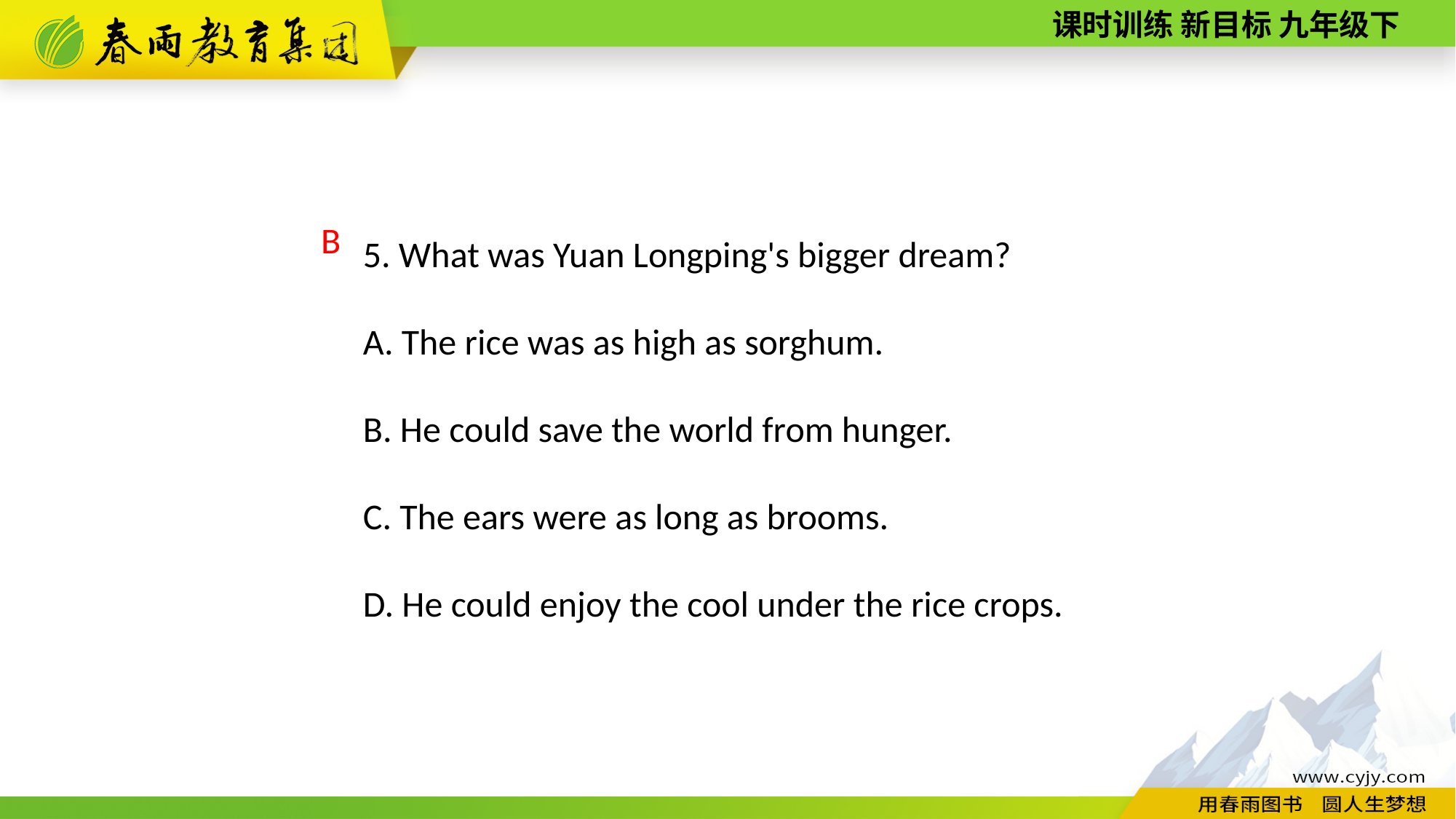

5. What was Yuan Longping's bigger dream?
A. The rice was as high as sorghum.
B. He could save the world from hunger.
C. The ears were as long as brooms.
D. He could enjoy the cool under the rice crops.
B